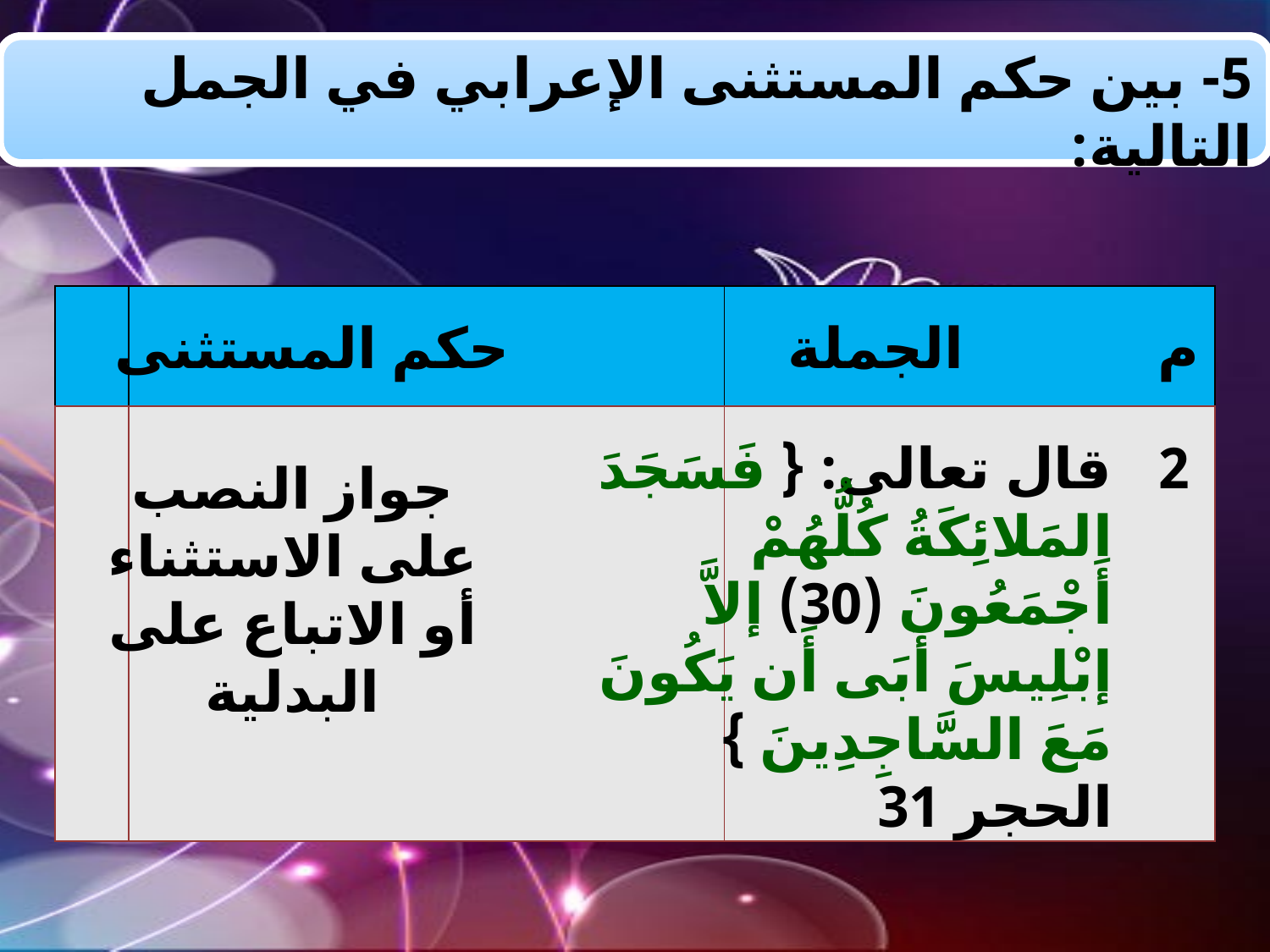

5- بين حكم المستثنى الإعرابي في الجمل التالية:
|  |  |  |
| --- | --- | --- |
|  |  |  |
حكم المستثنى
الجملة
م
قال تعالى: { فَسَجَدَ المَلائِكَةُ كُلُّهُمْ أَجْمَعُونَ (30) إلاَّ إبْلِيسَ أَبَى أَن يَكُونَ مَعَ السَّاجِدِينَ } الحجر 31
2
جواز النصب على الاستثناء أو الاتباع على البدلية